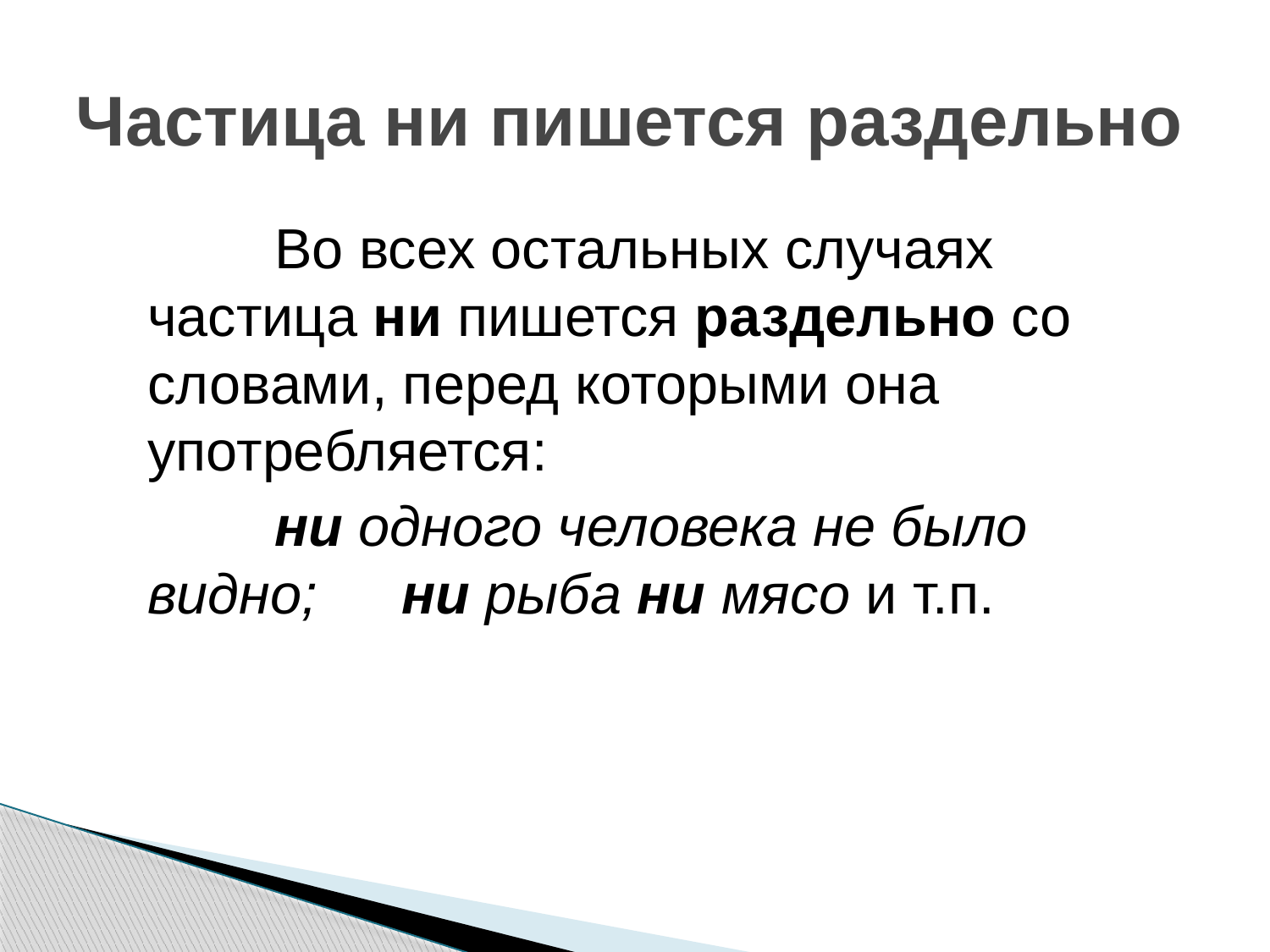

# Частица ни пишется раздельно
		Во всех остальных случаях частица ни пишется раздельно со словами, перед которыми она употребляется:
		ни одного человека не было видно; 	ни рыба ни мясо и т.п.